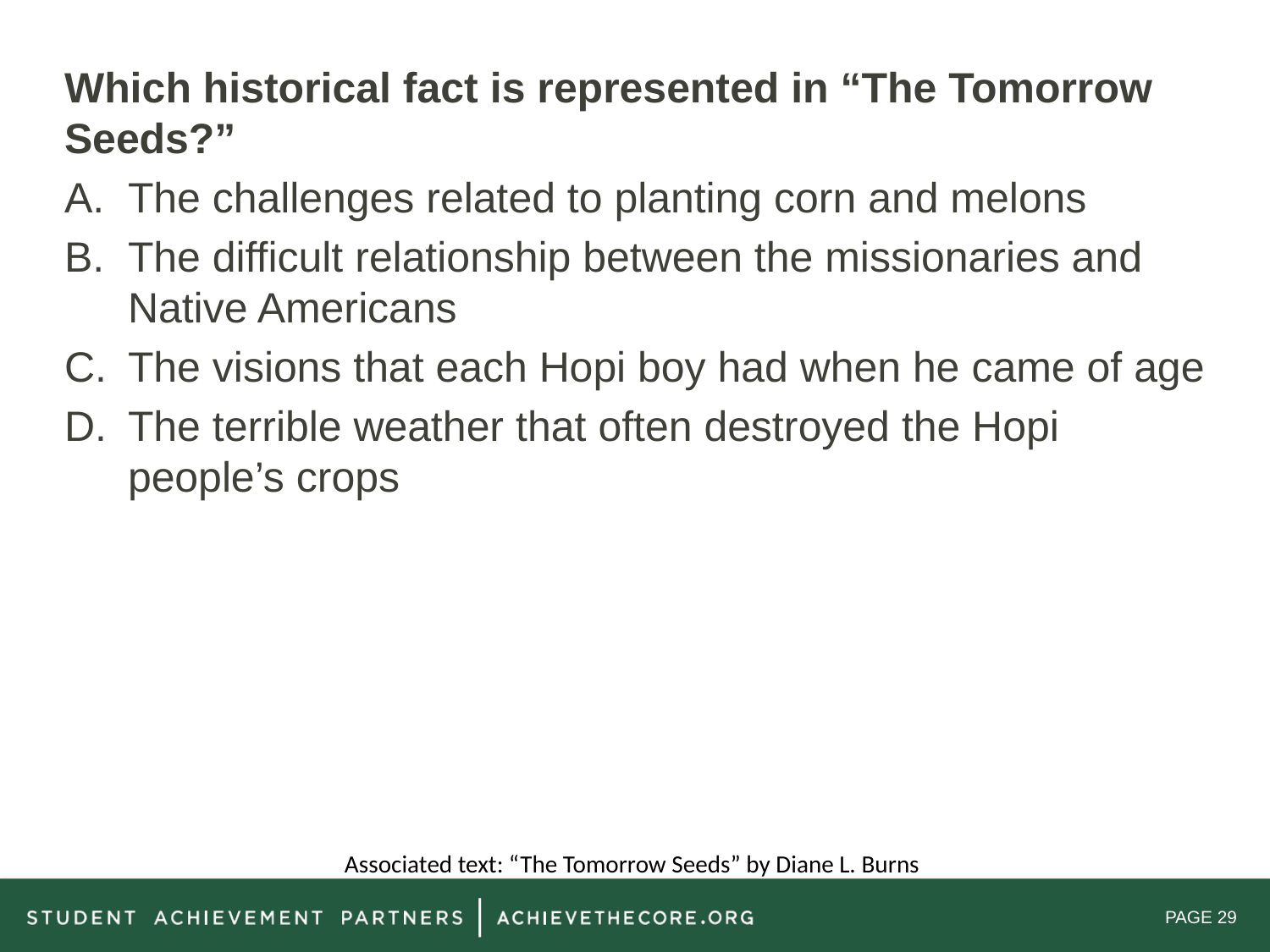

Which historical fact is represented in “The Tomorrow Seeds?”
The challenges related to planting corn and melons
The difficult relationship between the missionaries and Native Americans
The visions that each Hopi boy had when he came of age
The terrible weather that often destroyed the Hopi people’s crops

Associated text: “The Tomorrow Seeds” by Diane L. Burns